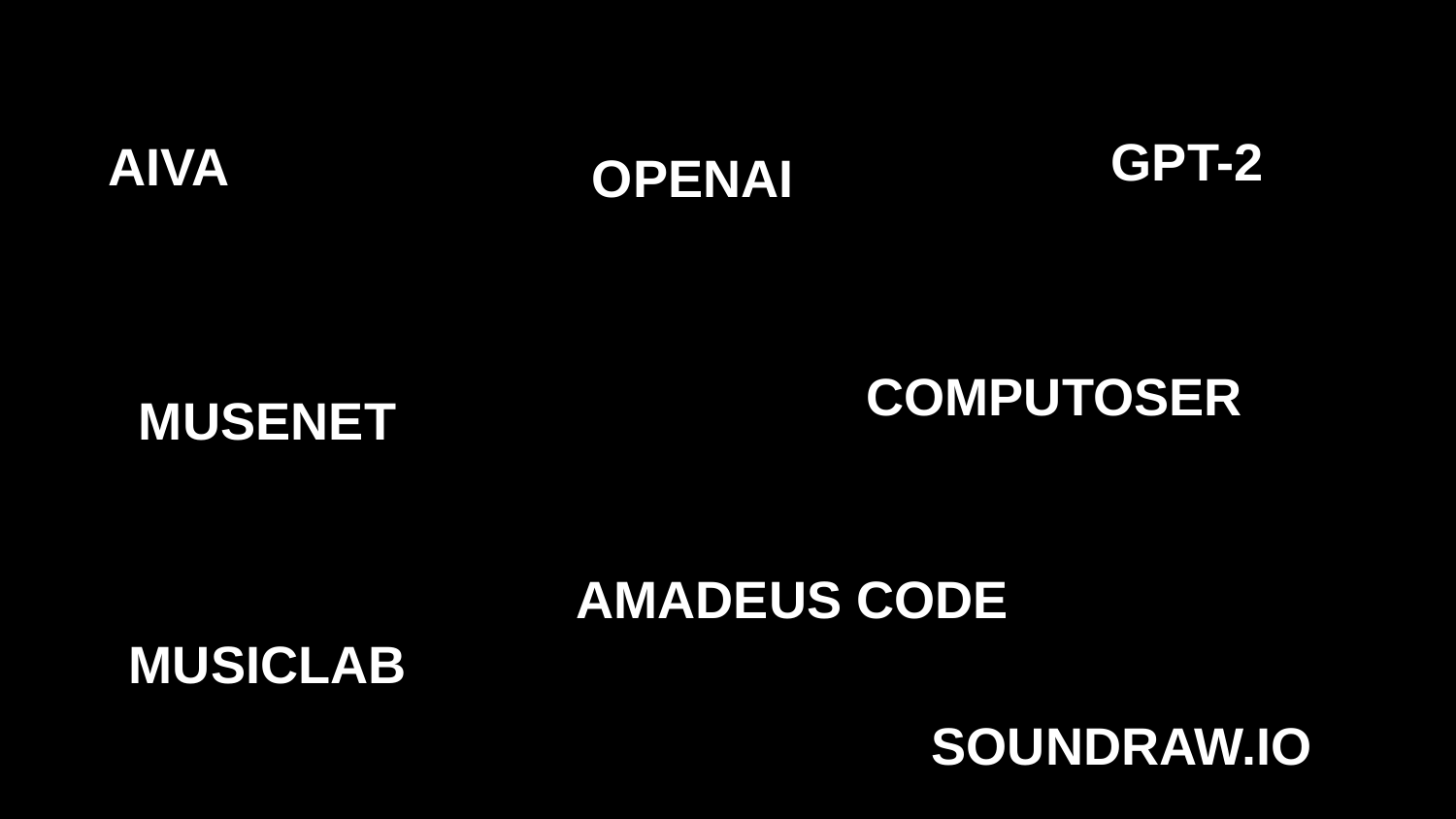

GPT-2
AIVA
OPENAI
COMPUTOSER
MUSENET
AMADEUS CODE
MUSICLAB
SOUNDRAW.IO